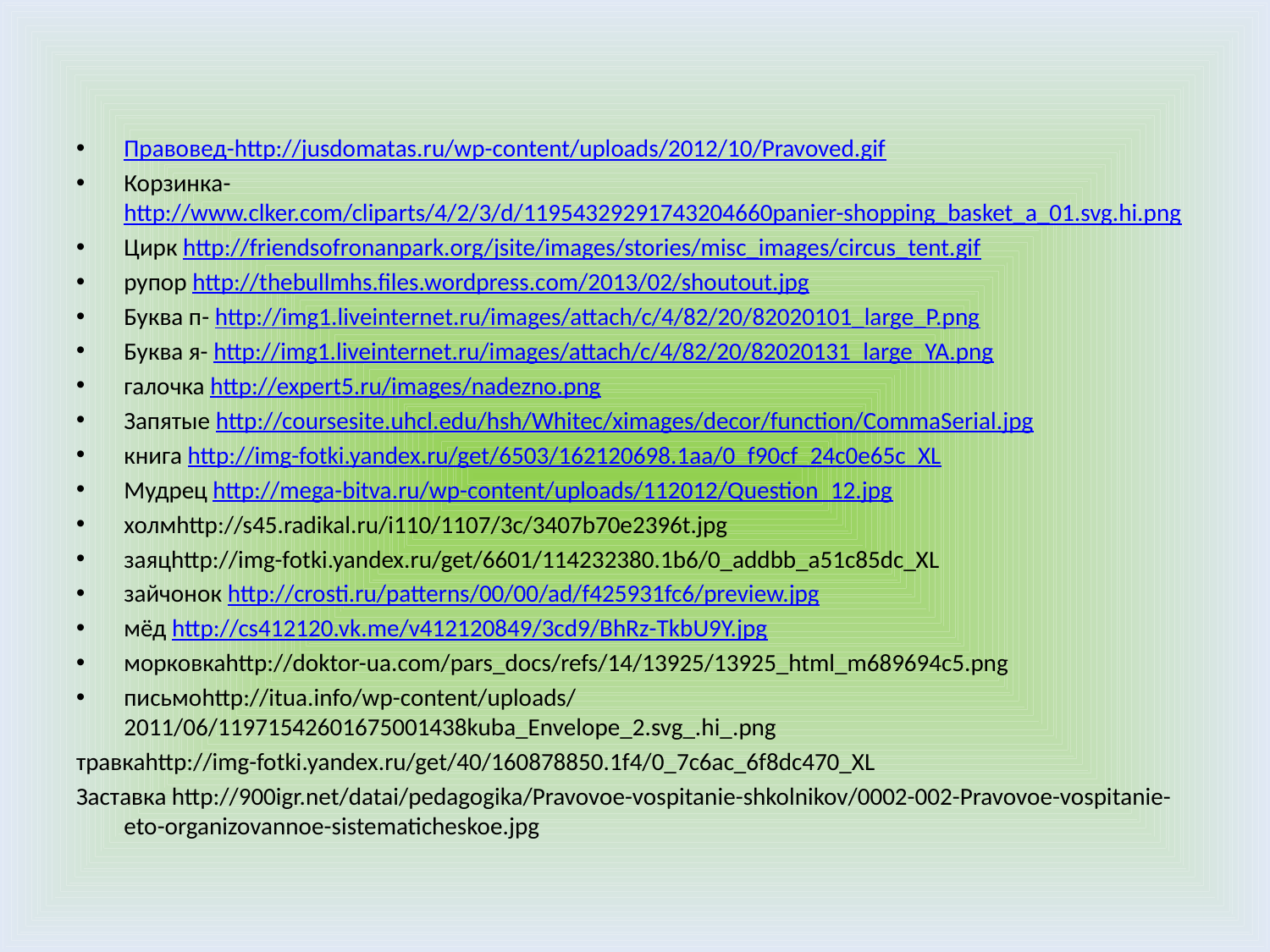

Правовед-http://jusdomatas.ru/wp-content/uploads/2012/10/Pravoved.gif
Корзинка- http://www.clker.com/cliparts/4/2/3/d/11954329291743204660panier-shopping_basket_a_01.svg.hi.png
Цирк http://friendsofronanpark.org/jsite/images/stories/misc_images/circus_tent.gif
рупор http://thebullmhs.files.wordpress.com/2013/02/shoutout.jpg
Буква п- http://img1.liveinternet.ru/images/attach/c/4/82/20/82020101_large_P.png
Буква я- http://img1.liveinternet.ru/images/attach/c/4/82/20/82020131_large_YA.png
галочка http://expert5.ru/images/nadezno.png
Запятые http://coursesite.uhcl.edu/hsh/Whitec/ximages/decor/function/CommaSerial.jpg
книга http://img-fotki.yandex.ru/get/6503/162120698.1aa/0_f90cf_24c0e65c_XL
Мудрец http://mega-bitva.ru/wp-content/uploads/112012/Question_12.jpg
холмhttp://s45.radikal.ru/i110/1107/3c/3407b70e2396t.jpg
заяцhttp://img-fotki.yandex.ru/get/6601/114232380.1b6/0_addbb_a51c85dc_XL
зайчонок http://crosti.ru/patterns/00/00/ad/f425931fc6/preview.jpg
мёд http://cs412120.vk.me/v412120849/3cd9/BhRz-TkbU9Y.jpg
морковкаhttp://doktor-ua.com/pars_docs/refs/14/13925/13925_html_m689694c5.png
письмоhttp://itua.info/wp-content/uploads/2011/06/11971542601675001438kuba_Envelope_2.svg_.hi_.png
травкаhttp://img-fotki.yandex.ru/get/40/160878850.1f4/0_7c6ac_6f8dc470_XL
Заставка http://900igr.net/datai/pedagogika/Pravovoe-vospitanie-shkolnikov/0002-002-Pravovoe-vospitanie-eto-organizovannoe-sistematicheskoe.jpg